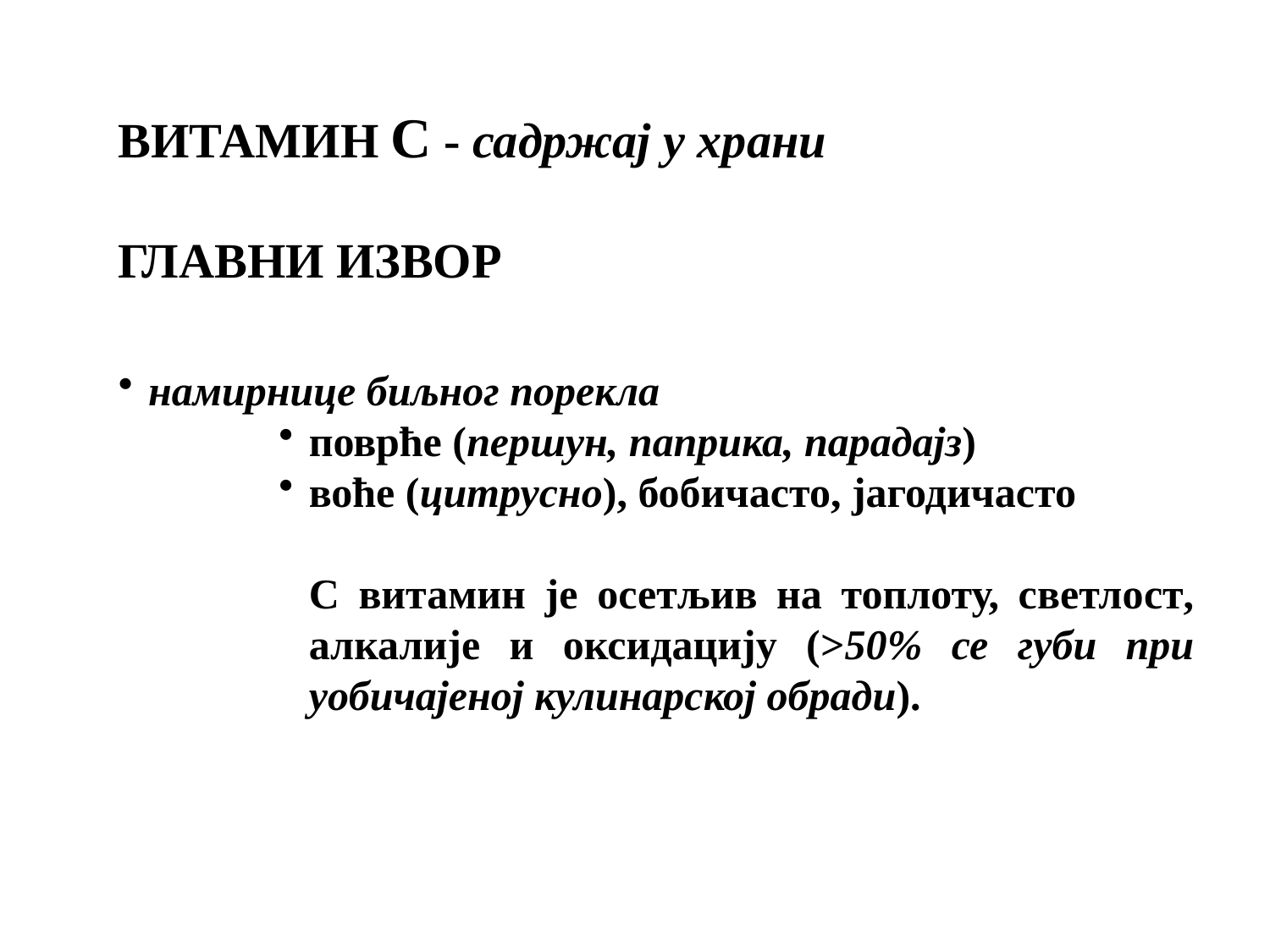

ВИТАМИН C - садржај у храни

ГЛАВНИ ИЗВОР

намирнице биљног порекла
поврће (першун, паприка, парадајз)
воће (цитрусно), бобичасто, јагодичасто

C витамин је осетљив на топлоту, светлост, алкалије и оксидацију (>50% се губи при уобичајеној кулинарској обради).